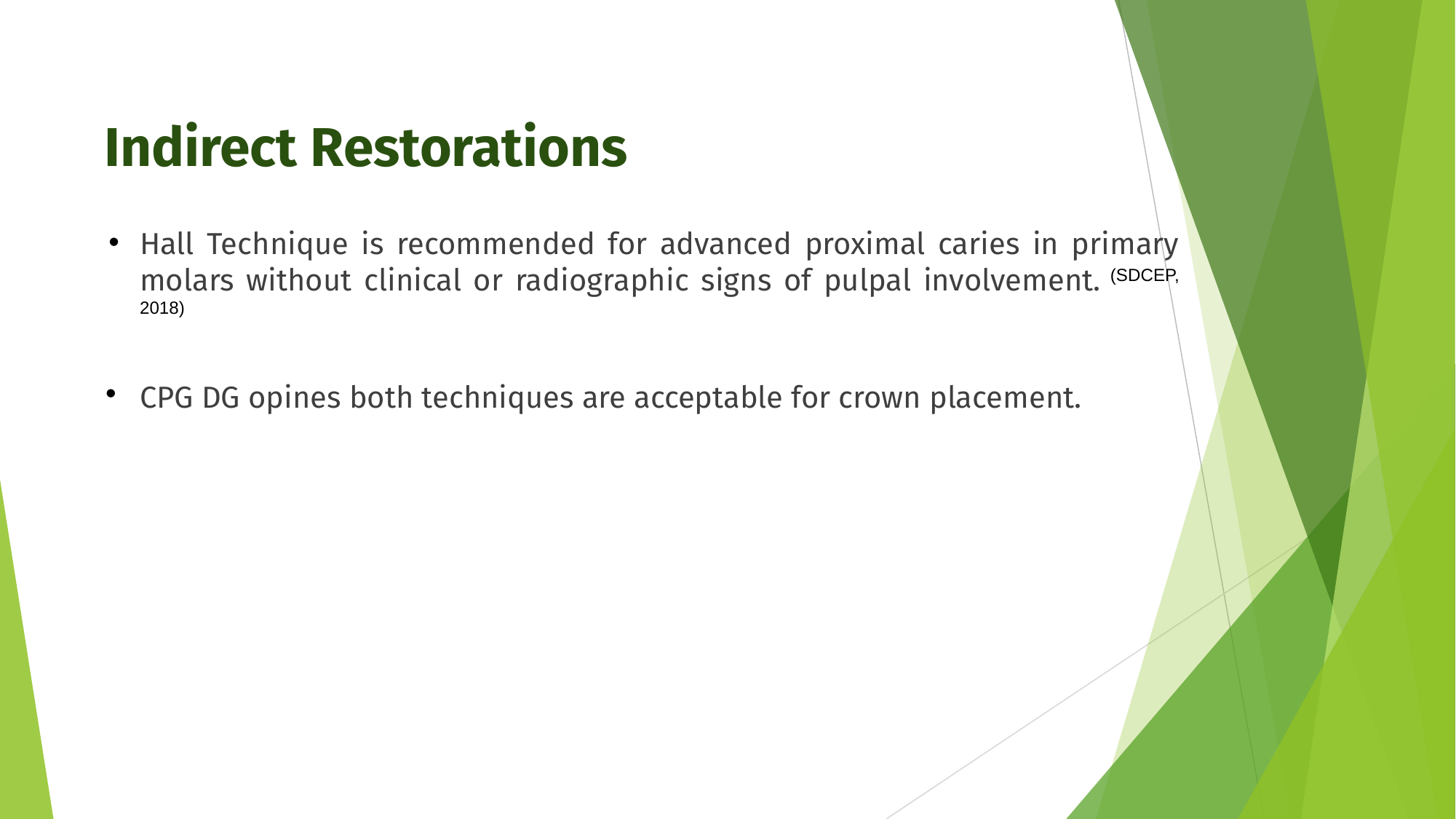

# Indirect Restorations

Hall Technique is recommended for advanced proximal caries in primary molars without clinical or radiographic signs of pulpal involvement. (SDCEP, 2018)

CPG DG opines both techniques are acceptable for crown placement.